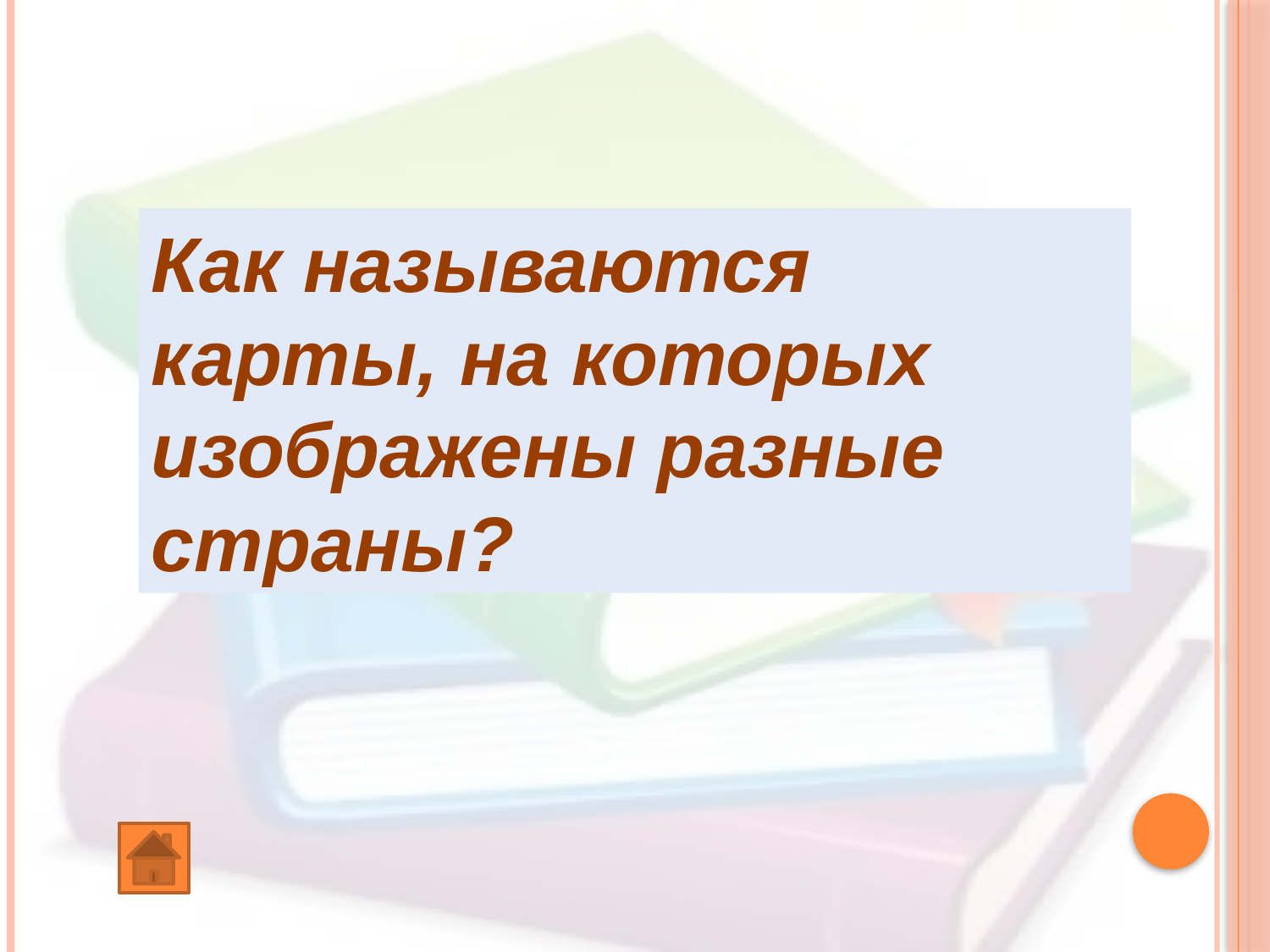

Как называются карты, на которых изображены разные страны?